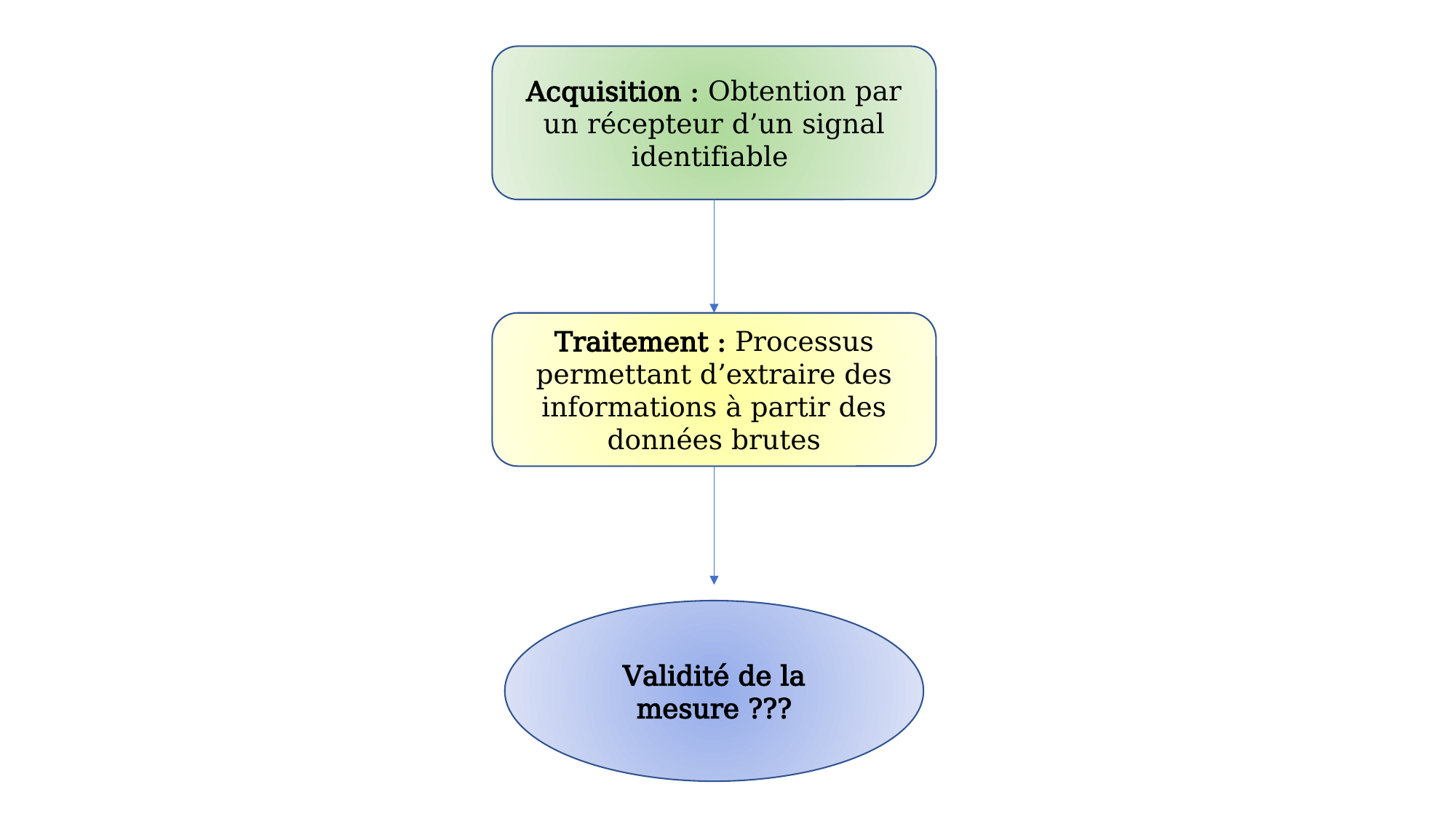

Acquisition : Obtention par un récepteur d’un signal identifiable
Traitement : Processus permettant d’extraire des informations à partir des données brutes
Validité de la mesure ???